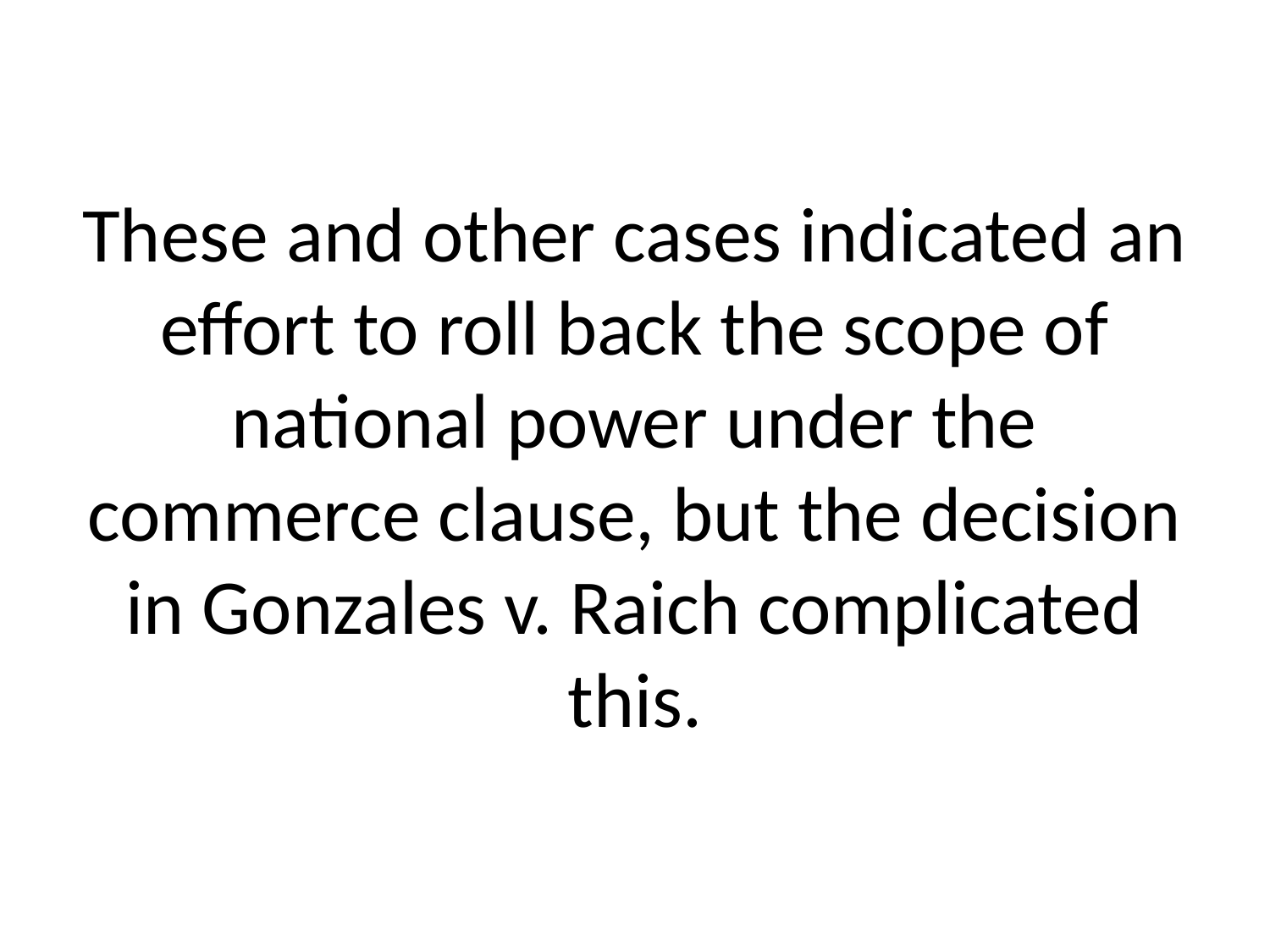

# These and other cases indicated an effort to roll back the scope of national power under the commerce clause, but the decision in Gonzales v. Raich complicated this.